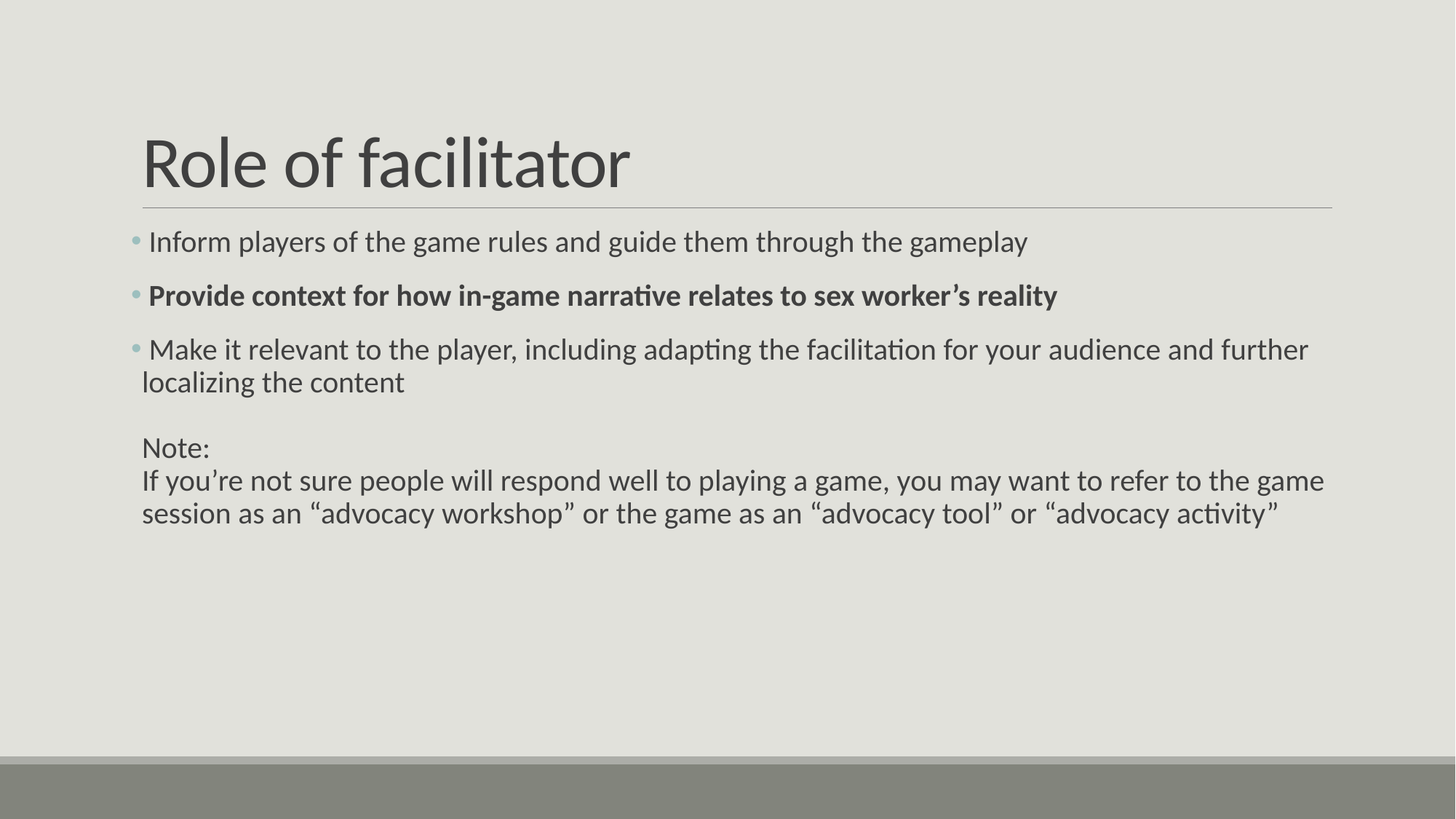

# Role of facilitator
 Inform players of the game rules and guide them through the gameplay
 Provide context for how in-game narrative relates to sex worker’s reality
 Make it relevant to the player, including adapting the facilitation for your audience and further localizing the content
Note:
If you’re not sure people will respond well to playing a game, you may want to refer to the game session as an “advocacy workshop” or the game as an “advocacy tool” or “advocacy activity”